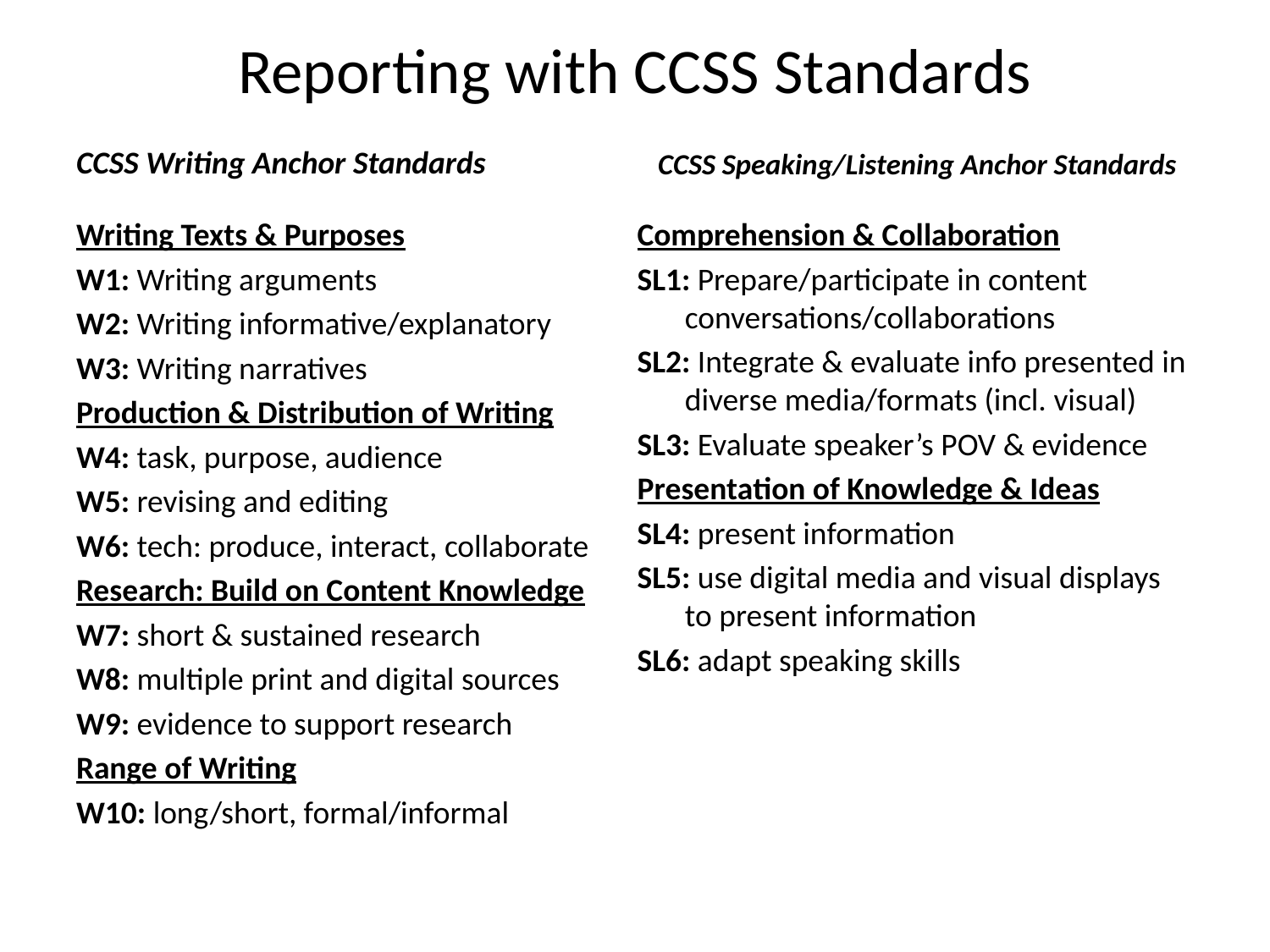

# Reporting with CCSS Standards
CCSS Writing Anchor Standards
CCSS Speaking/Listening Anchor Standards
Writing Texts & Purposes
W1: Writing arguments
W2: Writing informative/explanatory
W3: Writing narratives
Production & Distribution of Writing
W4: task, purpose, audience
W5: revising and editing
W6: tech: produce, interact, collaborate
Research: Build on Content Knowledge
W7: short & sustained research
W8: multiple print and digital sources
W9: evidence to support research
Range of Writing
W10: long/short, formal/informal
Comprehension & Collaboration
SL1: Prepare/participate in content conversations/collaborations
SL2: Integrate & evaluate info presented in diverse media/formats (incl. visual)
SL3: Evaluate speaker’s POV & evidence
Presentation of Knowledge & Ideas
SL4: present information
SL5: use digital media and visual displays to present information
SL6: adapt speaking skills